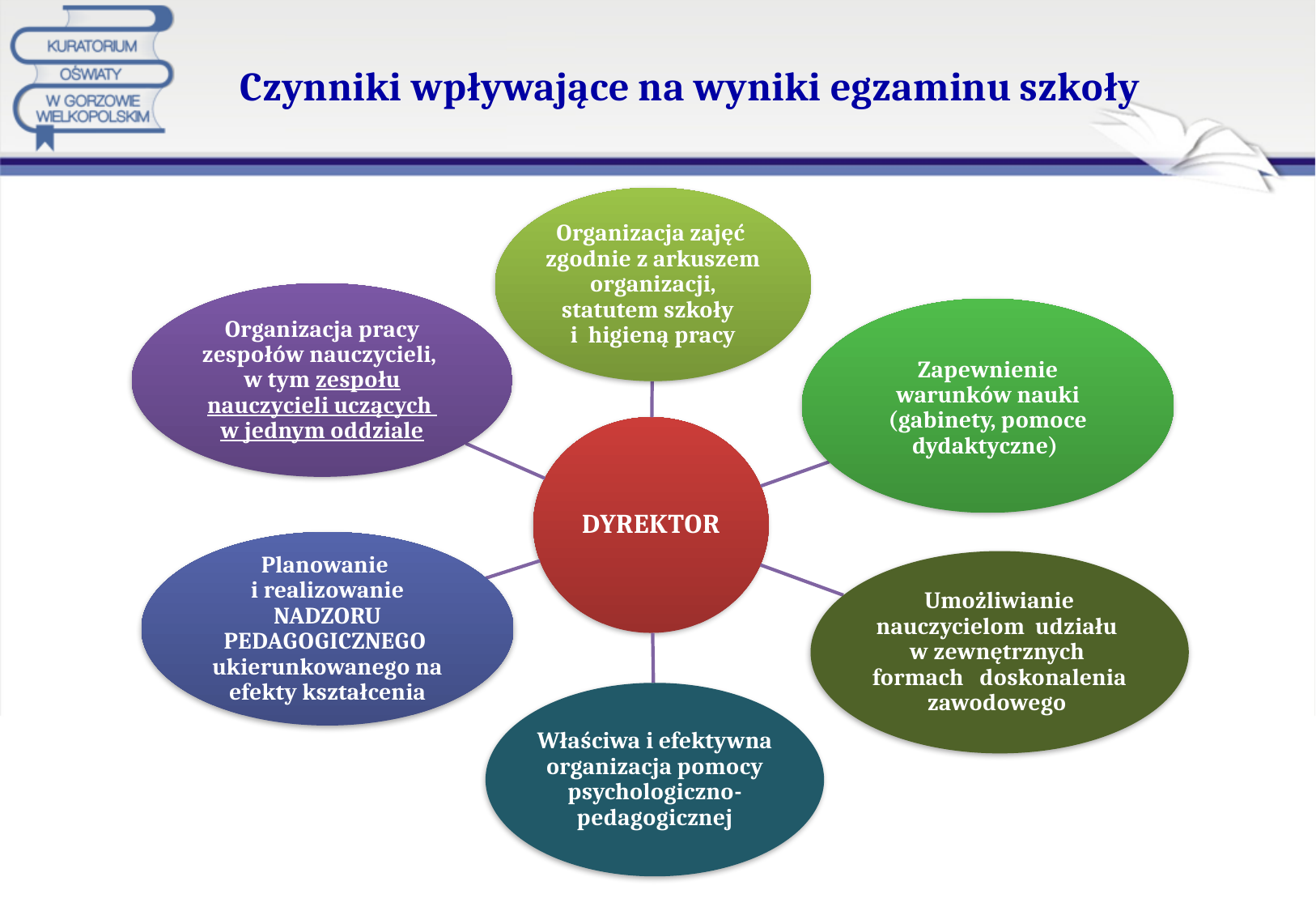

# Czynniki wpływające na wyniki egzaminu szkoły
DYREKTOR

Organizacja zajęć  zgodnie z arkuszem organizacji, statutem szkoły
i  higieną pracy

Zapewnienie warunków nauki (gabinety, pomoce dydaktyczne)

Umożliwianie nauczycielom  udziału  w zewnętrznych  formach   doskonalenia zawodowego

Właściwa i efektywna organizacja pomocy psychologiczno-pedagogicznej

Planowanie
i realizowanie NADZORU PEDAGOGICZNEGO  ukierunkowanego na efekty kształcenia

Organizacja pracy zespołów nauczycieli,
w tym zespołu nauczycieli uczących
w jednym oddziale